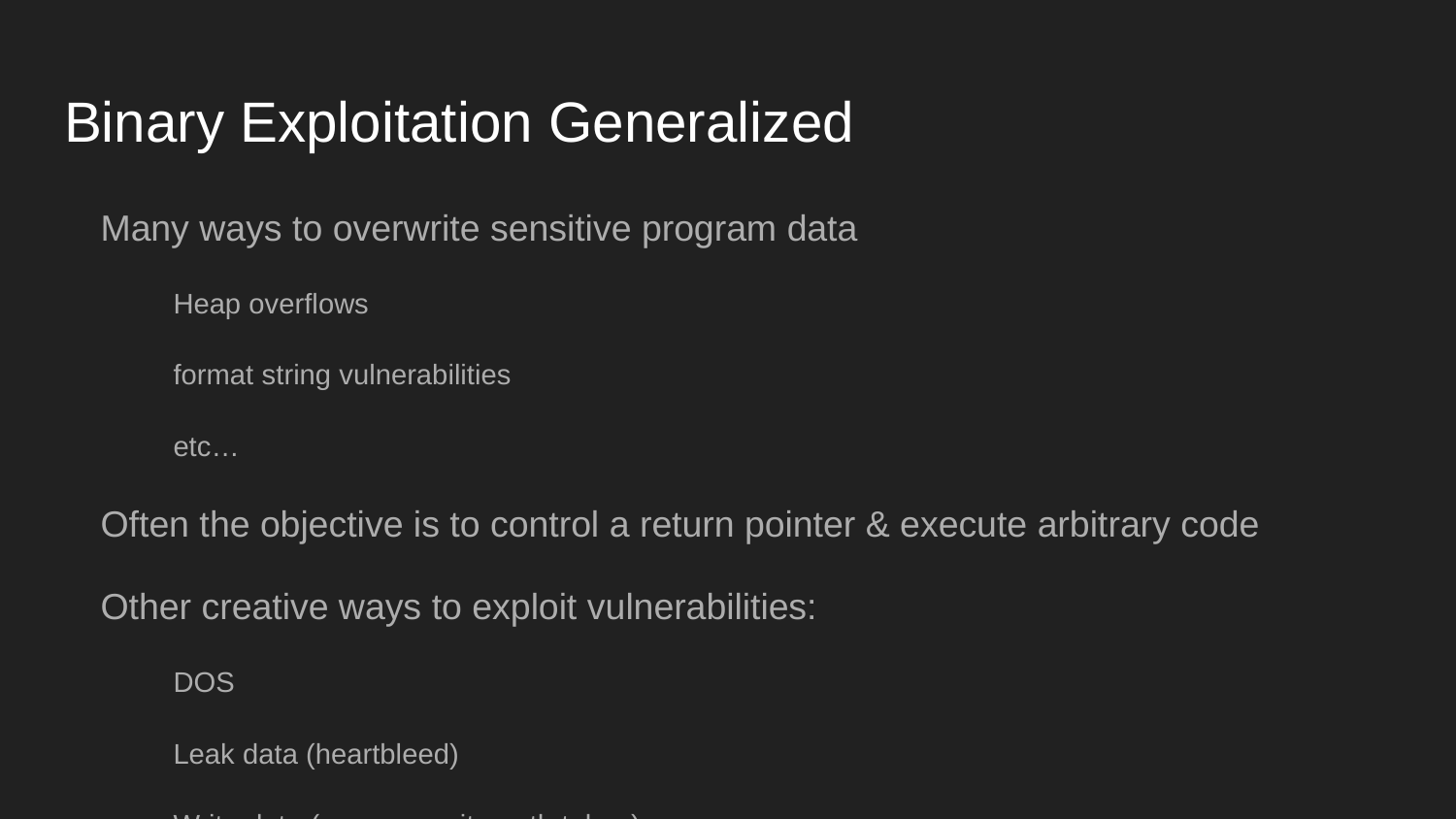

# Binary Exploitation Generalized
Many ways to overwrite sensitive program data
Heap overflows
format string vulnerabilities
etc…
Often the objective is to control a return pointer & execute arbitrary code
Other creative ways to exploit vulnerabilities:
DOS
Leak data (heartbleed)
Write data (e.g. overwrite auth token)